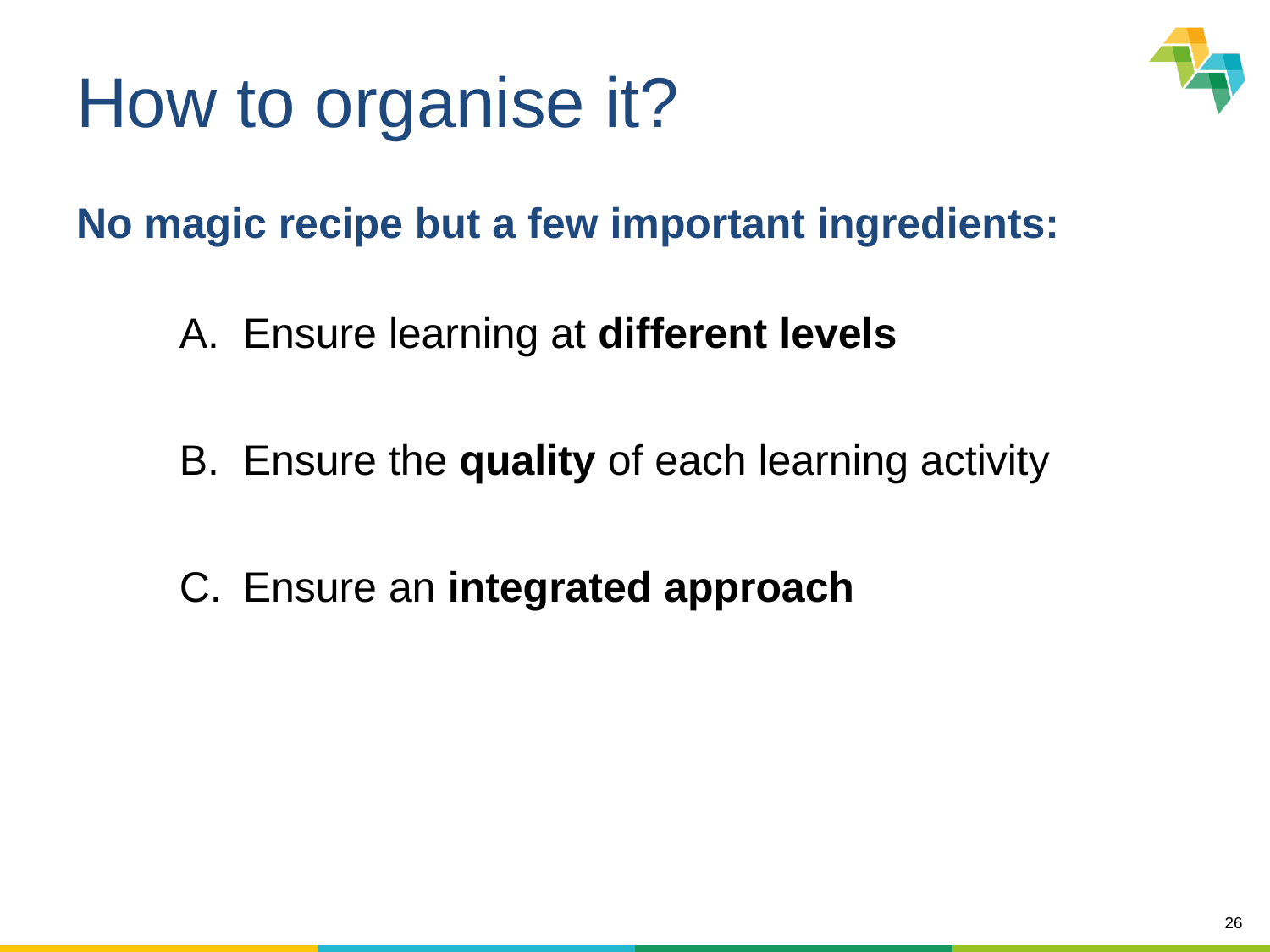

# How to organise it?
No magic recipe but a few important ingredients:

Ensure learning at different levels

Ensure the quality of each learning activity

Ensure an integrated approach